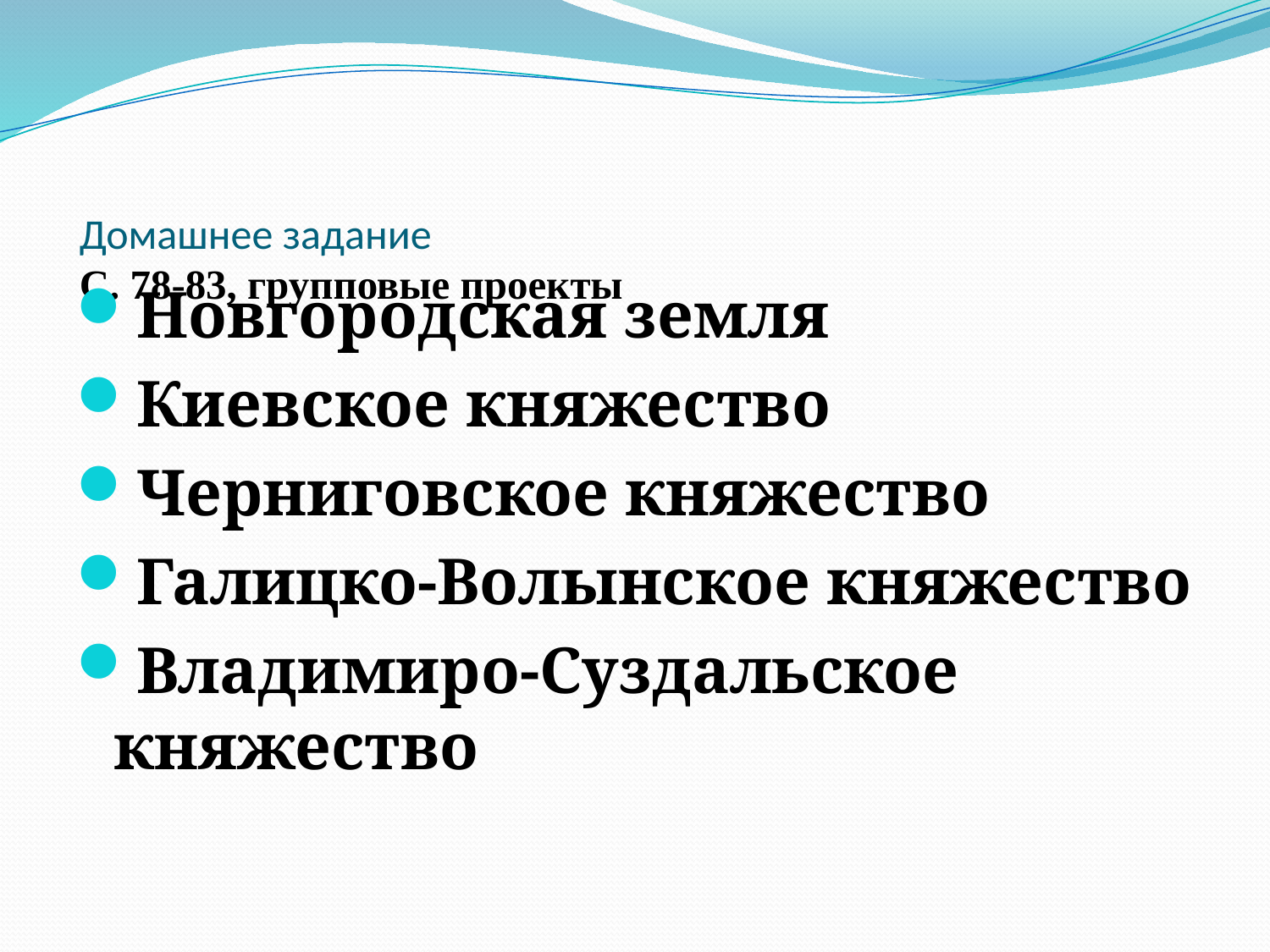

# Домашнее задание С. 78-83, групповые проекты
Новгородская земля
Киевское княжество
Черниговское княжество
Галицко-Волынское княжество
Владимиро-Суздальское княжество